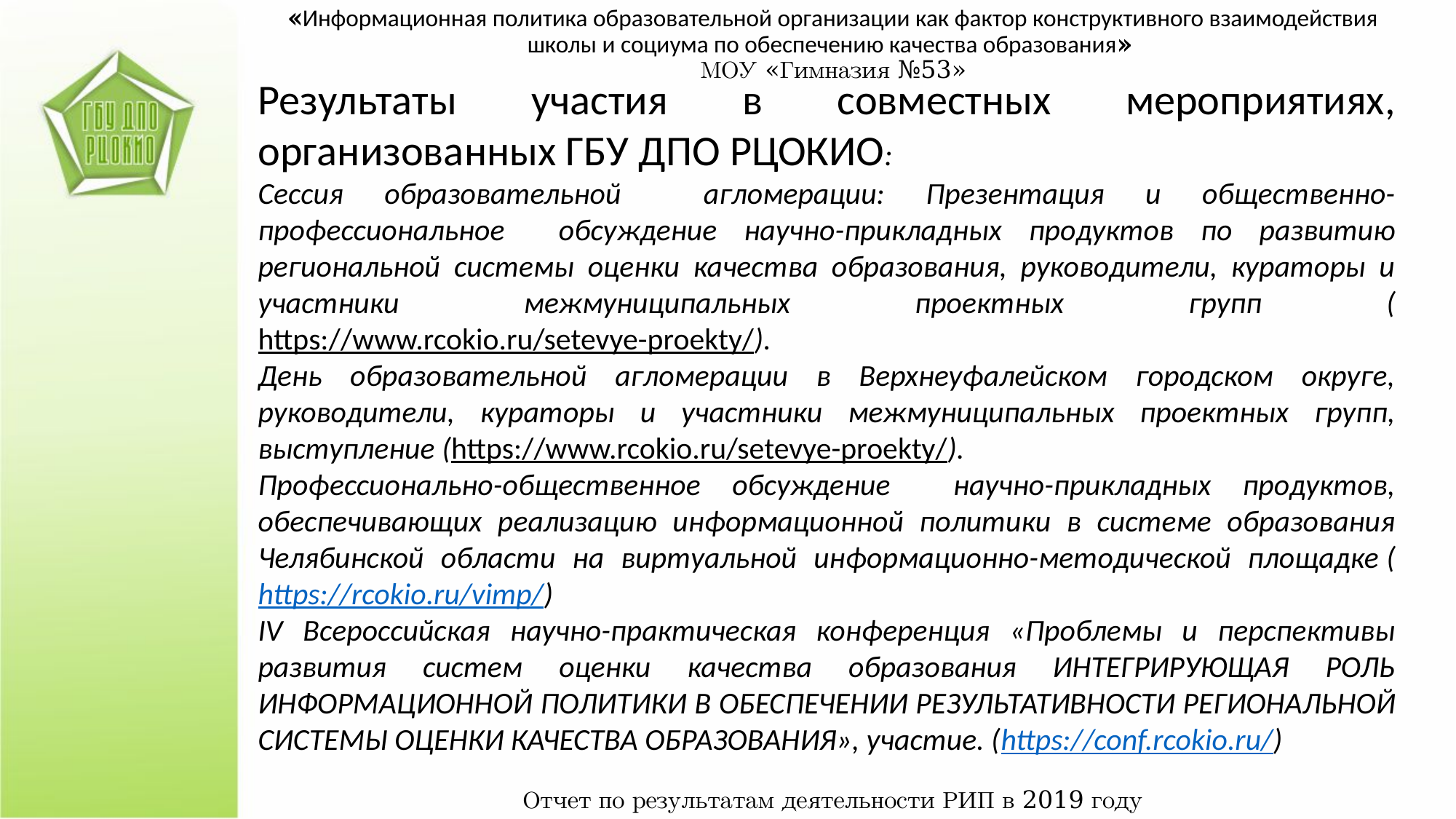

«Информационная политика образовательной организации как фактор конструктивного взаимодействия школы и социума по обеспечению качества образования»
МОУ «Гимназия №53»
Результаты участия в совместных мероприятиях, организованных ГБУ ДПО РЦОКИО:
Сессия образовательной  агломерации: Презентация и общественно-профессиональное  обсуждение научно-прикладных продуктов по развитию региональной системы оценки качества образования, руководители, кураторы и участники межмуниципальных проектных групп (https://www.rcokio.ru/setevye-proekty/).
День образовательной агломерации в Верхнеуфалейском городском округе, руководители, кураторы и участники межмуниципальных проектных групп, выступление (https://www.rcokio.ru/setevye-proekty/).
Профессионально-общественное обсуждение  научно-прикладных продуктов, обеспечивающих реализацию информационной политики в системе образования Челябинской области на виртуальной информационно-методической площадке (https://rcokio.ru/vimp/)
IV Всероссийская научно-практическая конференция «Проблемы и перспективы развития систем оценки качества образования ИНТЕГРИРУЮЩАЯ РОЛЬ ИНФОРМАЦИОННОЙ ПОЛИТИКИ В ОБЕСПЕЧЕНИИ РЕЗУЛЬТАТИВНОСТИ РЕГИОНАЛЬНОЙ СИСТЕМЫ ОЦЕНКИ КАЧЕСТВА ОБРАЗОВАНИЯ», участие. (https://conf.rcokio.ru/)

Отчет по результатам деятельности РИП в 2019 году